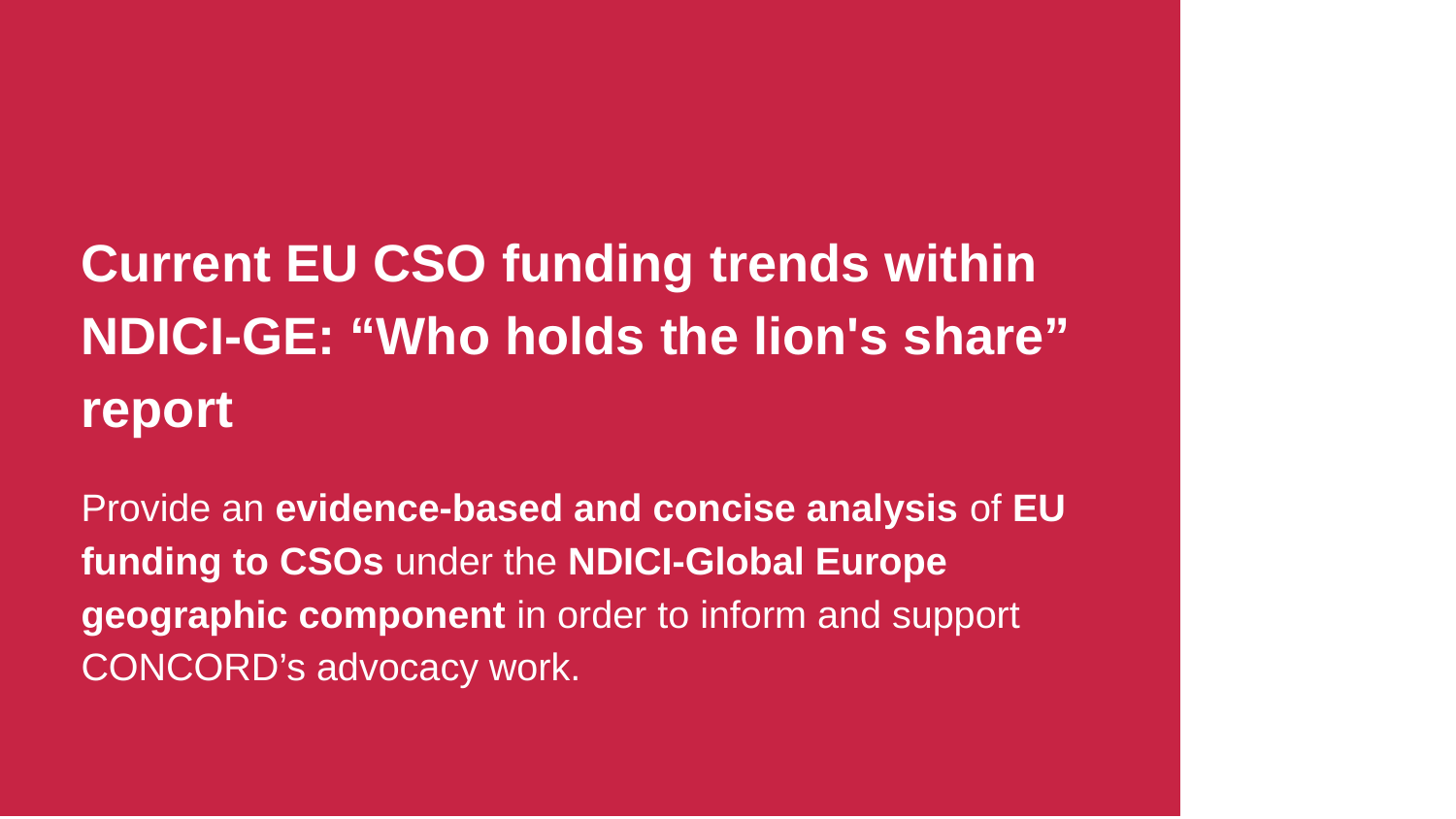

Current EU CSO funding trends within NDICI-GE: “Who holds the lion's share” report

Provide an evidence-based and concise analysis of EU funding to CSOs under the NDICI-Global Europe geographic component in order to inform and support CONCORD’s advocacy work.